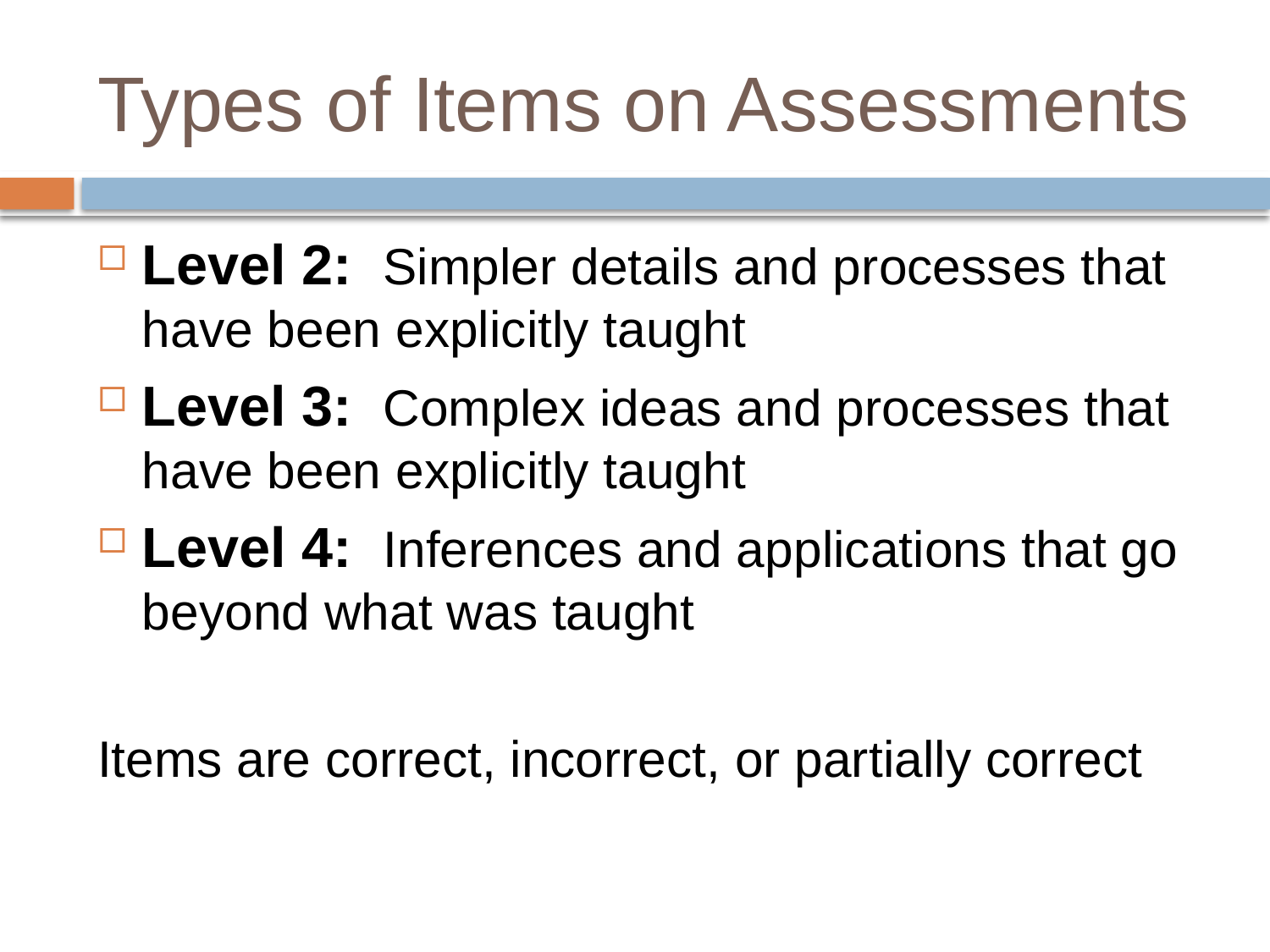

# Types of Items on Assessments
Level 2:  Simpler details and processes that have been explicitly taught
Level 3:  Complex ideas and processes that have been explicitly taught
Level 4:  Inferences and applications that go beyond what was taught

Items are correct, incorrect, or partially correct